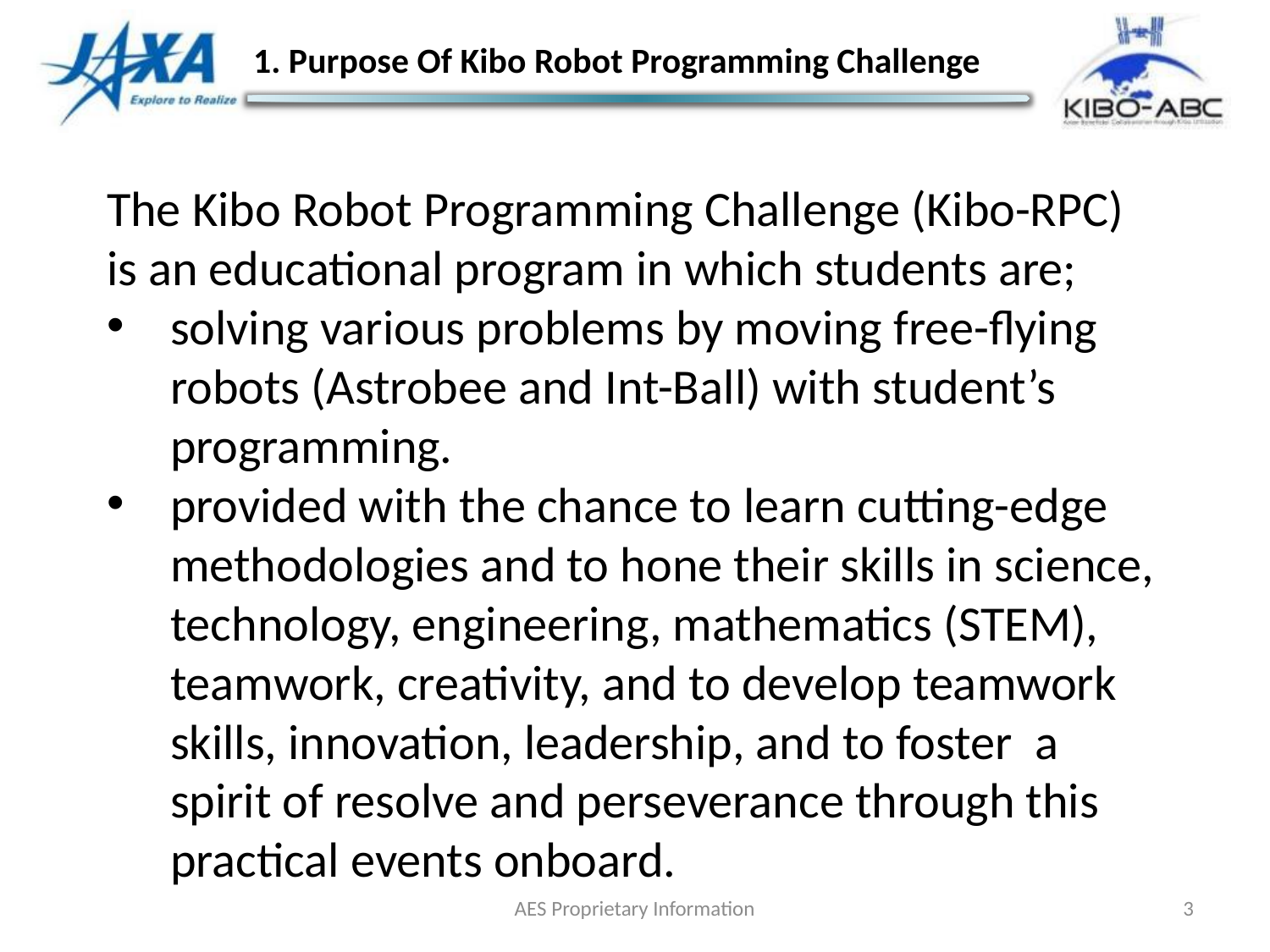

# 1. Purpose Of Kibo Robot Programming Challenge
The Kibo Robot Programming Challenge (Kibo-RPC) is an educational program in which students are;
solving various problems by moving free-flying robots (Astrobee and Int-Ball) with student’s programming.
provided with the chance to learn cutting-edge methodologies and to hone their skills in science, technology, engineering, mathematics (STEM), teamwork, creativity, and to develop teamwork skills, innovation, leadership, and to foster  a spirit of resolve and perseverance through this practical events onboard.
AES Proprietary Information
3